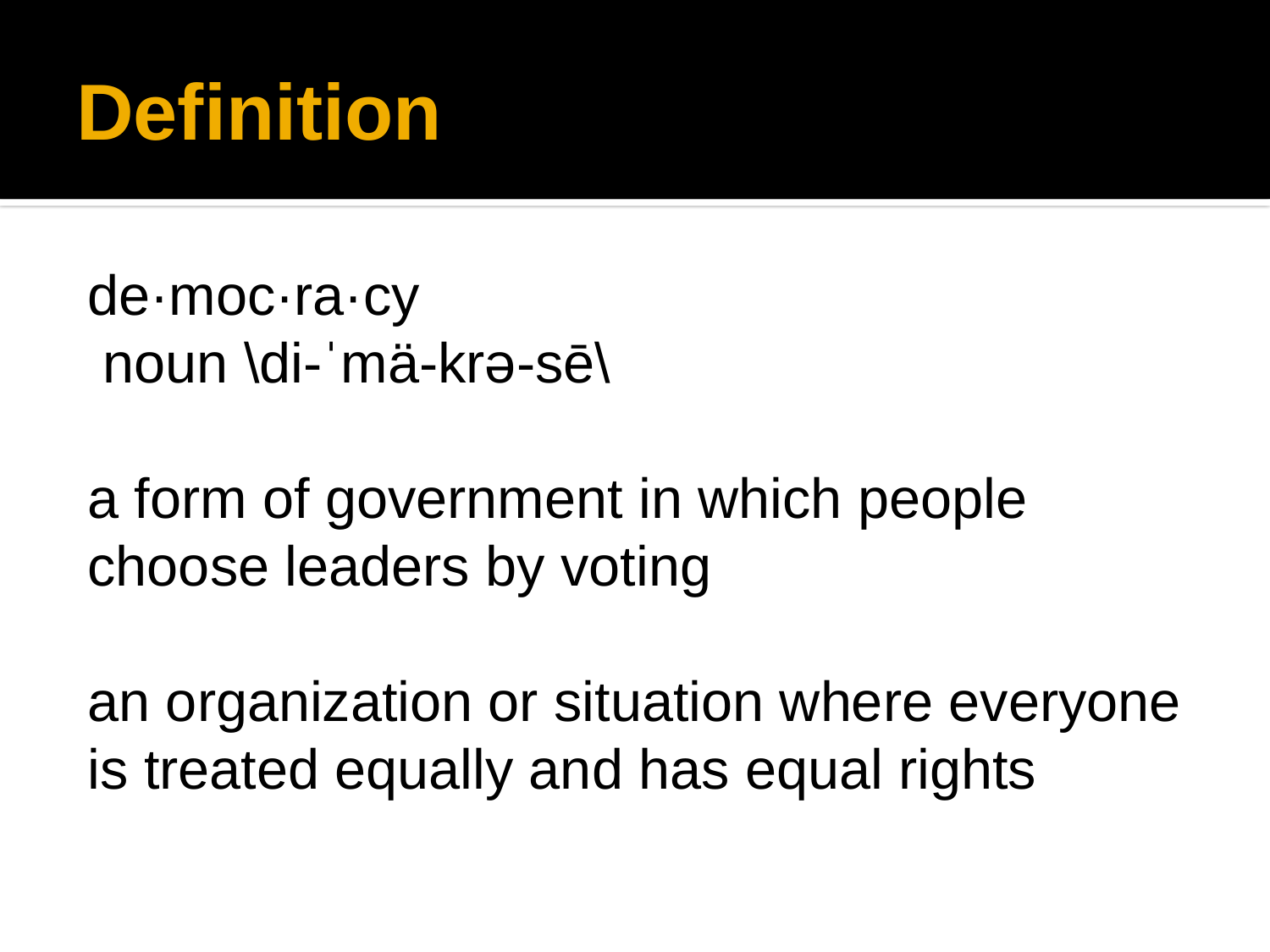

# Definition
de·moc·ra·cy
 noun \di-ˈmä-krə-sē\

a form of government in which people choose leaders by voting
an organization or situation where everyone is treated equally and has equal rights